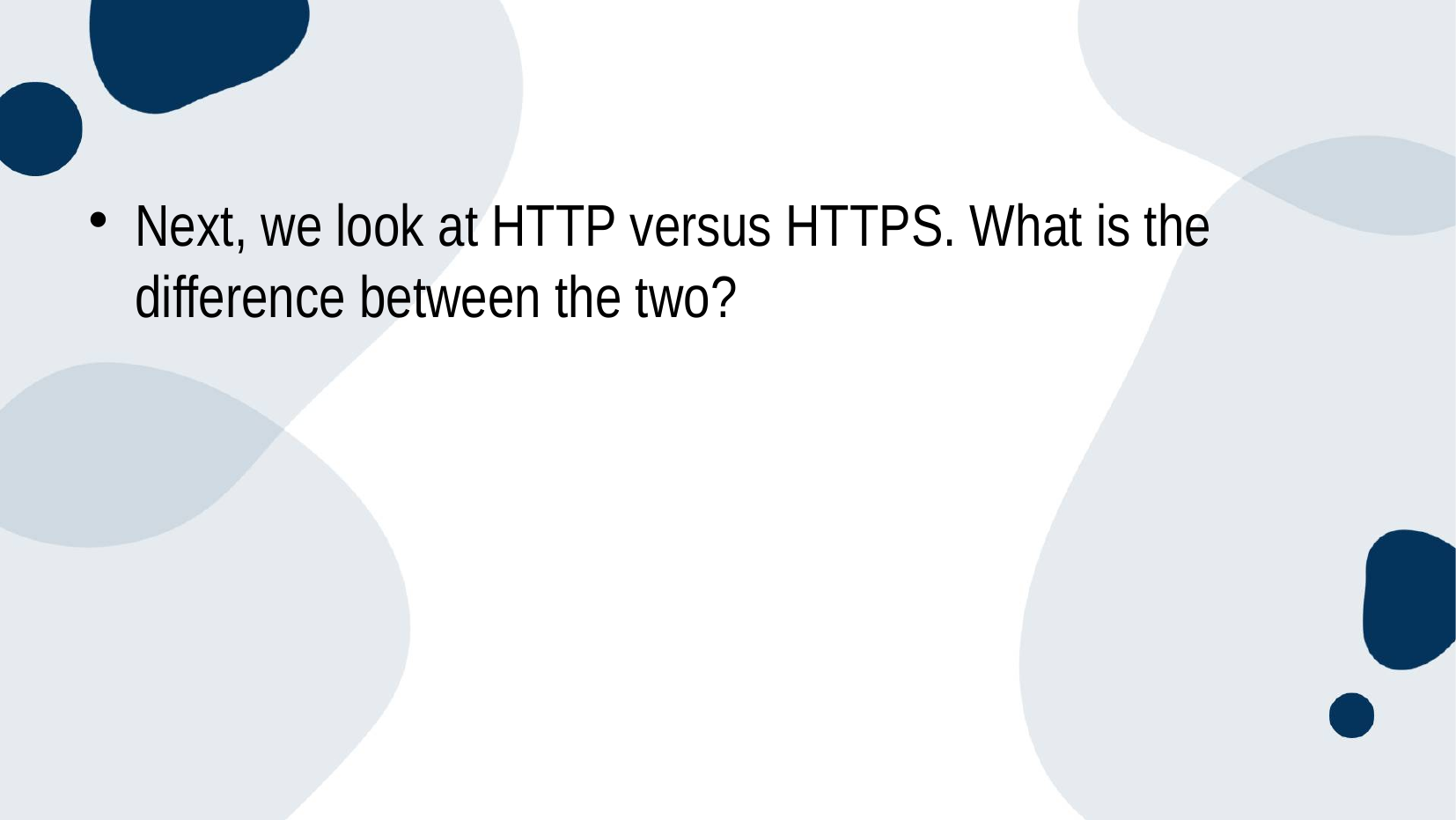

#
Next, we look at HTTP versus HTTPS. What is the difference between the two?